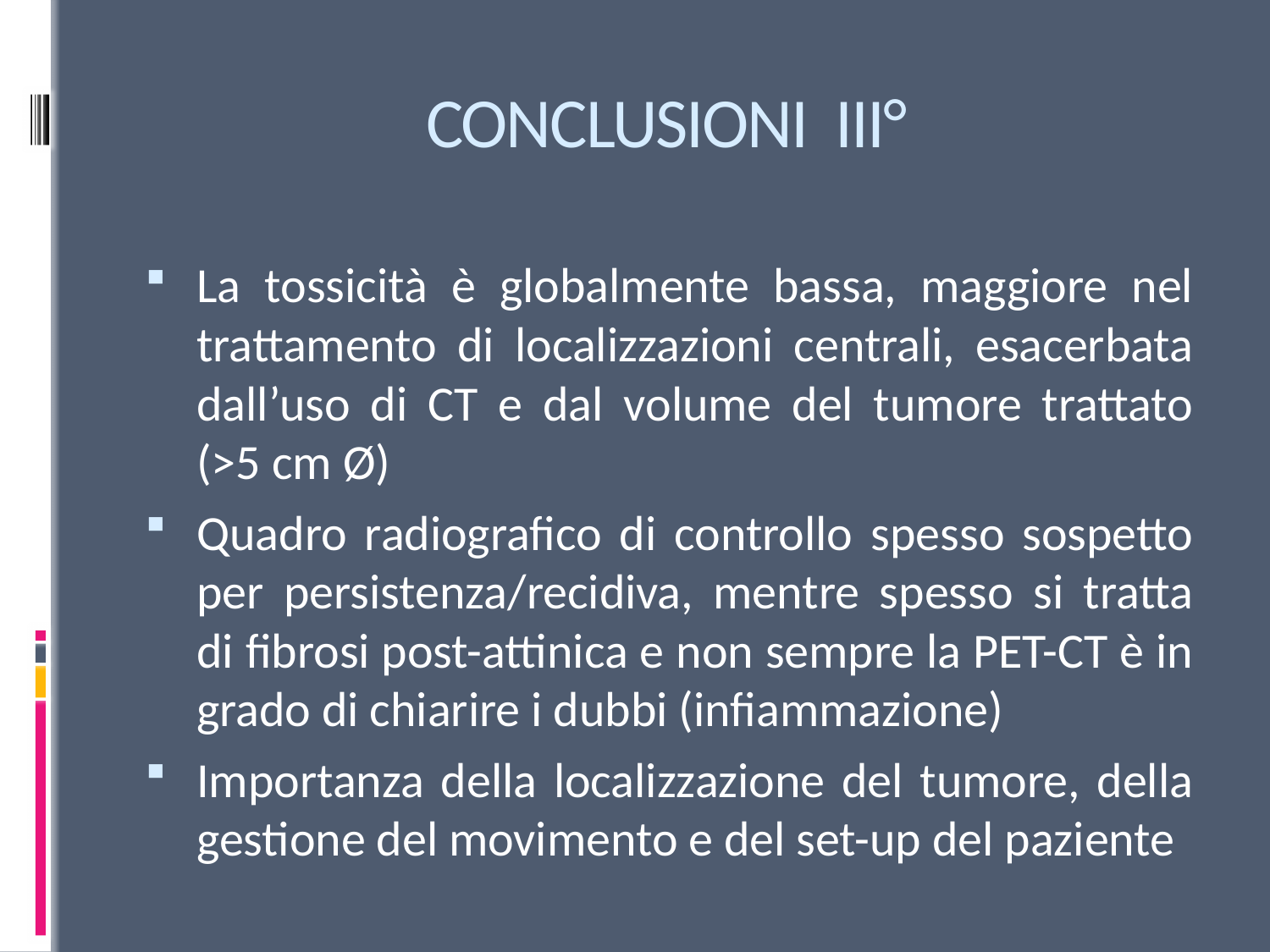

# CONCLUSIONI  III°
La tossicità è globalmente bassa, maggiore nel trattamento di localizzazioni centrali, esacerbata dall’uso di CT e dal volume del tumore trattato (>5 cm Ø)
Quadro radiografico di controllo spesso sospetto per persistenza/recidiva, mentre spesso si tratta di fibrosi post-attinica e non sempre la PET-CT è in grado di chiarire i dubbi (infiammazione)
Importanza della localizzazione del tumore, della gestione del movimento e del set-up del paziente